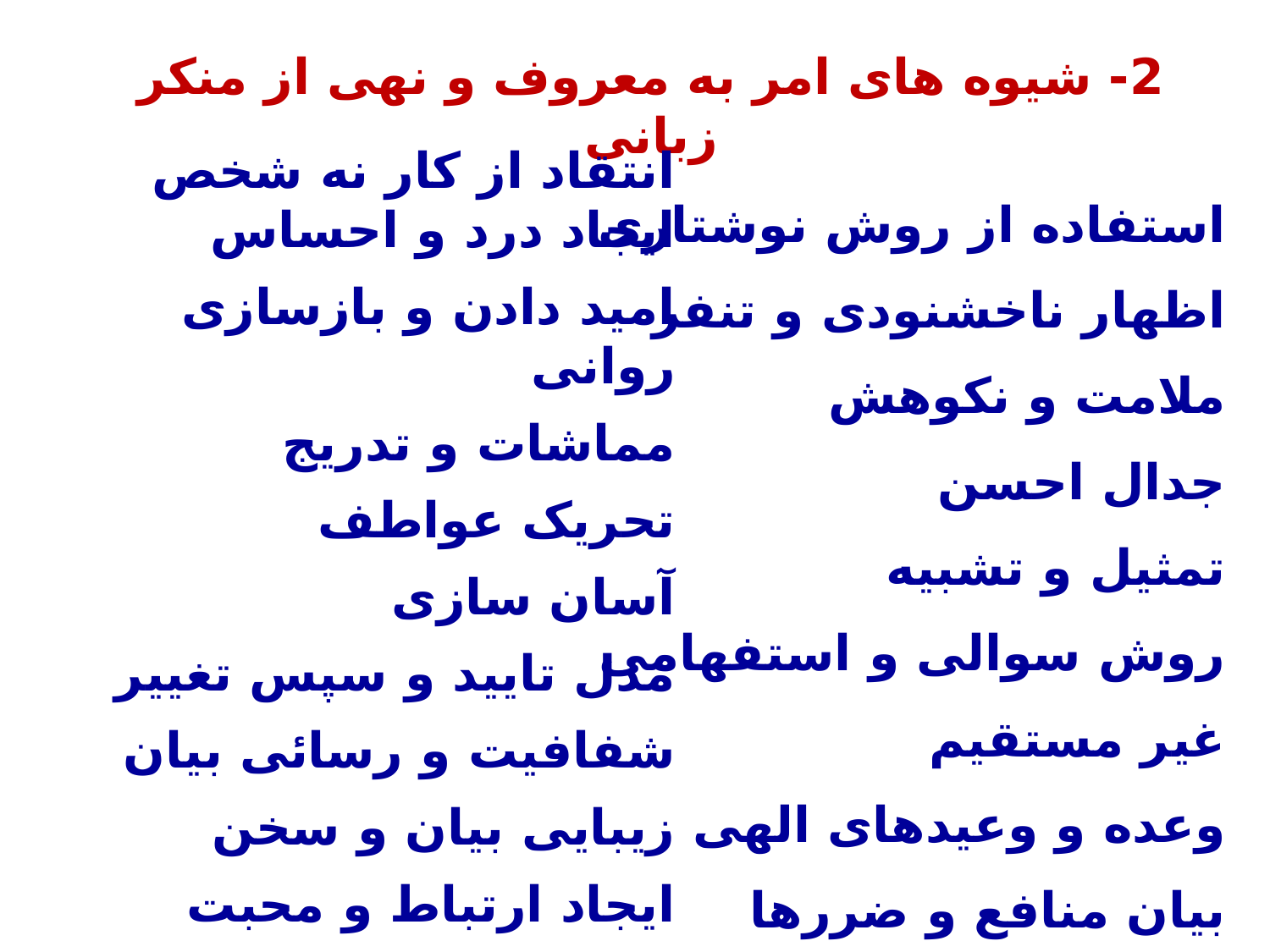

2- شیوه های امر به معروف و نهی از منکر زبانی

استفاده از روش نوشتاری
اظهار ناخشنودی و تنفر
ملامت و نکوهش
جدال احسن
تمثیل و تشبیه
روش سوالی و استفهامی
غیر مستقیم
وعده و وعیدهای الهی
بیان منافع و ضررها
انتقاد از کار نه شخص
ایجاد درد و احساس
امید دادن و بازسازی روانی
مماشات و تدریج
تحریک عواطف
آسان سازی
مدل تایید و سپس تغییر
شفافیت و رسائی بیان
زیبایی بیان و سخن
ایجاد ارتباط و محبت